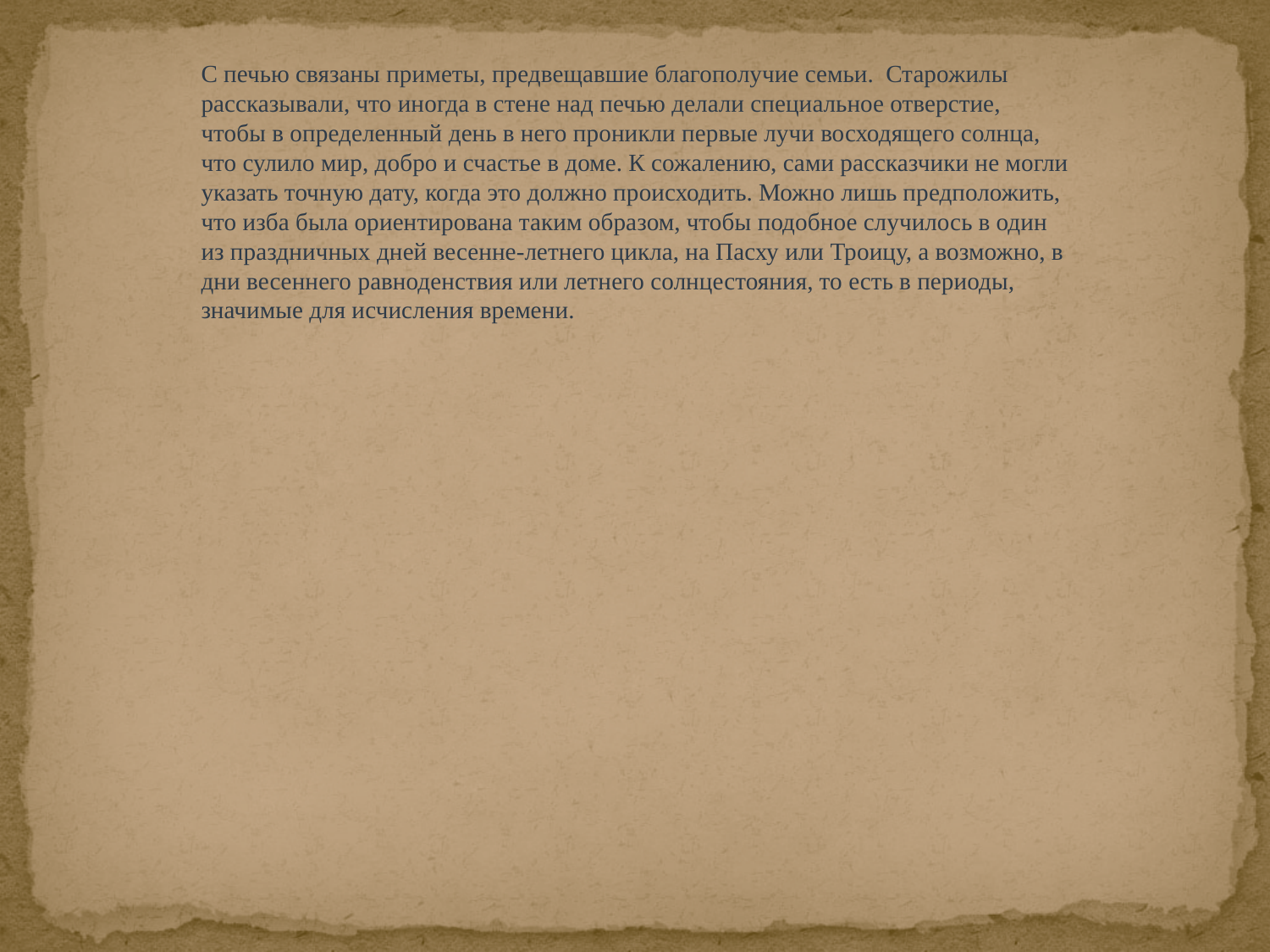

С печью связаны приметы, предвещавшие благополучие семьи.  Старожилы рассказывали, что иногда в стене над печью делали специальное отверстие, чтобы в определенный день в него проникли первые лучи восходящего солнца, что сулило мир, добро и счастье в доме. К сожалению, сами рассказчики не могли указать точную дату, когда это должно происходить. Можно лишь предположить, что изба была ориентирована таким образом, чтобы подобное случилось в один из праздничных дней весенне-летнего цикла, на Пасху или Троицу, а возможно, в дни весеннего равноденствия или летнего солнцестояния, то есть в периоды, значимые для исчисления времени.